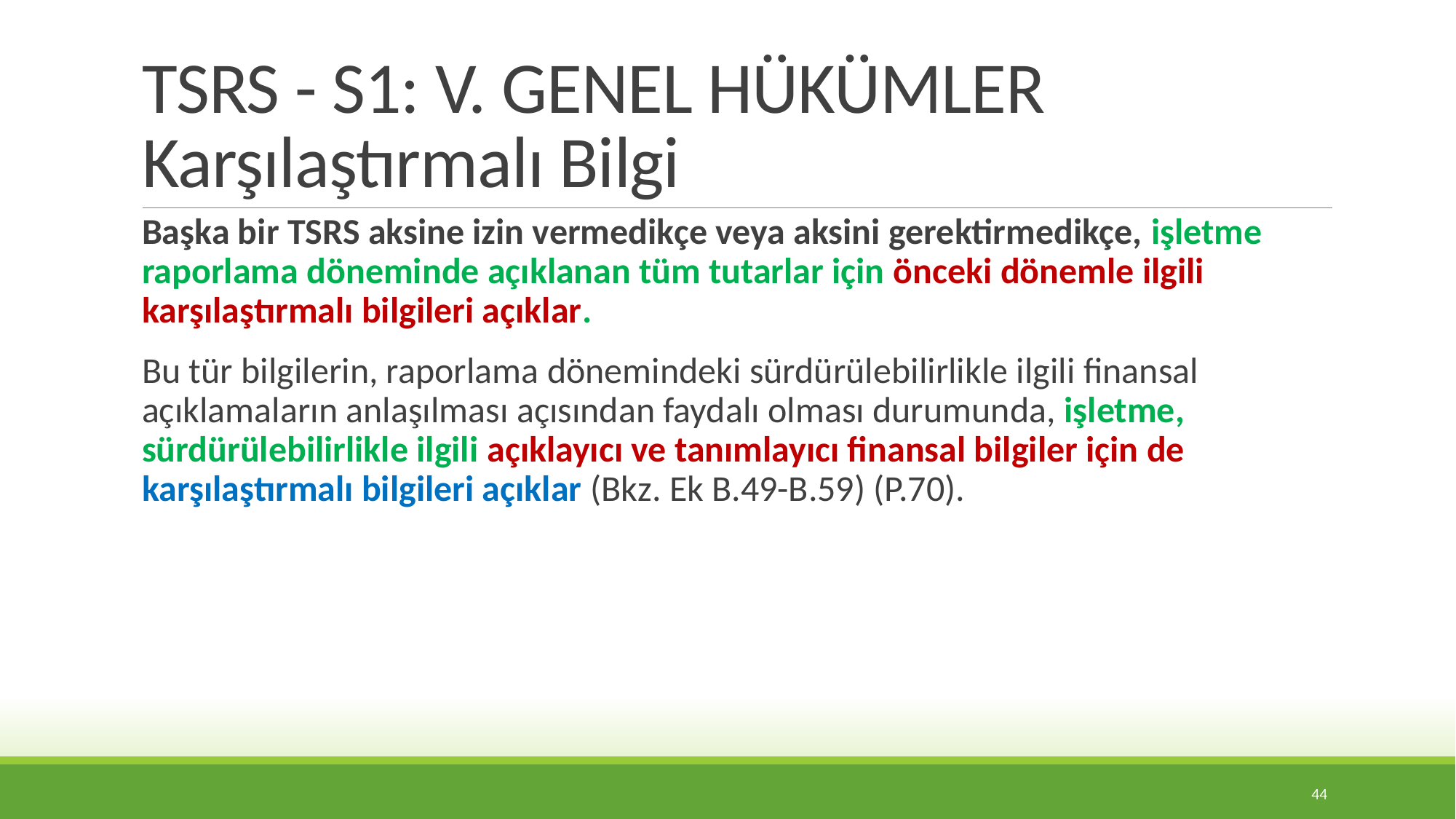

# TSRS - S1: V. GENEL HÜKÜMLER Karşılaştırmalı Bilgi
Başka bir TSRS aksine izin vermedikçe veya aksini gerektirmedikçe, işletme raporlama döneminde açıklanan tüm tutarlar için önceki dönemle ilgili karşılaştırmalı bilgileri açıklar.
Bu tür bilgilerin, raporlama dönemindeki sürdürülebilirlikle ilgili finansal açıklamaların anlaşılması açısından faydalı olması durumunda, işletme, sürdürülebilirlikle ilgili açıklayıcı ve tanımlayıcı finansal bilgiler için de karşılaştırmalı bilgileri açıklar (Bkz. Ek B.49-B.59) (P.70).

44